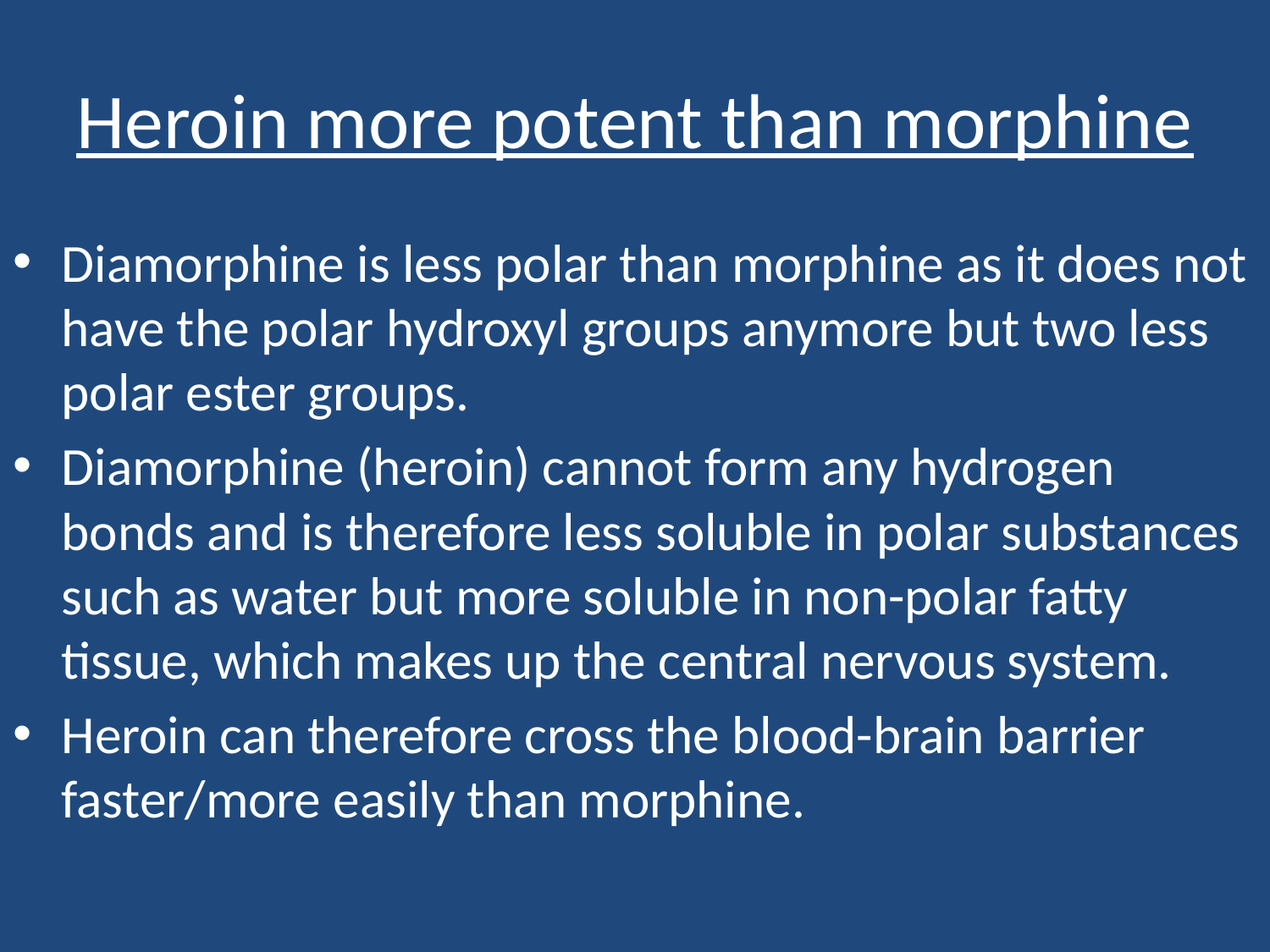

# Heroin more potent than morphine
Diamorphine is less polar than morphine as it does not have the polar hydroxyl groups anymore but two less polar ester groups.
Diamorphine (heroin) cannot form any hydrogen bonds and is therefore less soluble in polar substances such as water but more soluble in non-polar fatty tissue, which makes up the central nervous system.
Heroin can therefore cross the blood-brain barrier faster/more easily than morphine.